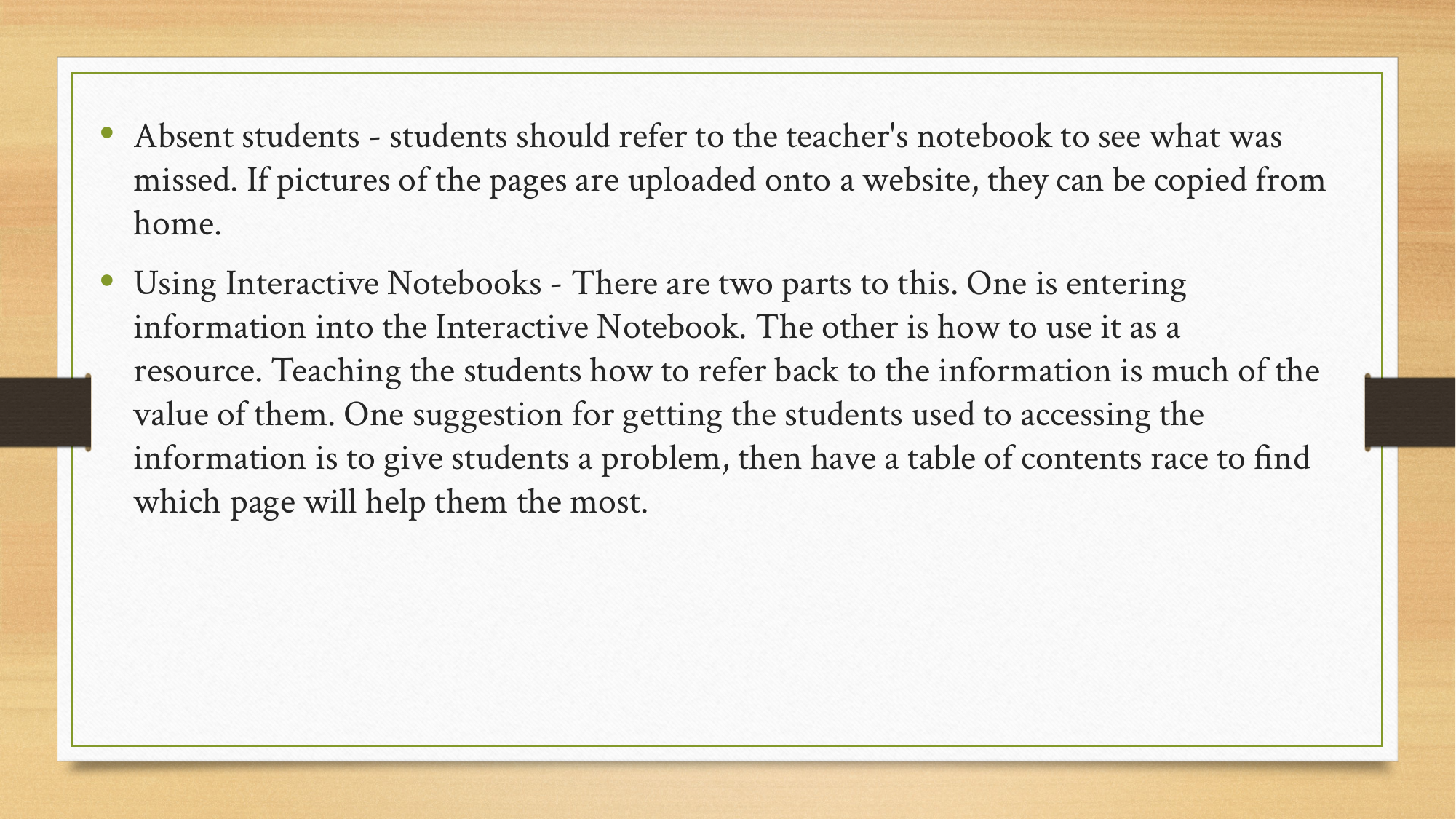

Absent students - students should refer to the teacher's notebook to see what was missed. If pictures of the pages are uploaded onto a website, they can be copied from home.
Using Interactive Notebooks - There are two parts to this. One is entering information into the Interactive Notebook. The other is how to use it as a resource. Teaching the students how to refer back to the information is much of the value of them. One suggestion for getting the students used to accessing the information is to give students a problem, then have a table of contents race to find which page will help them the most.